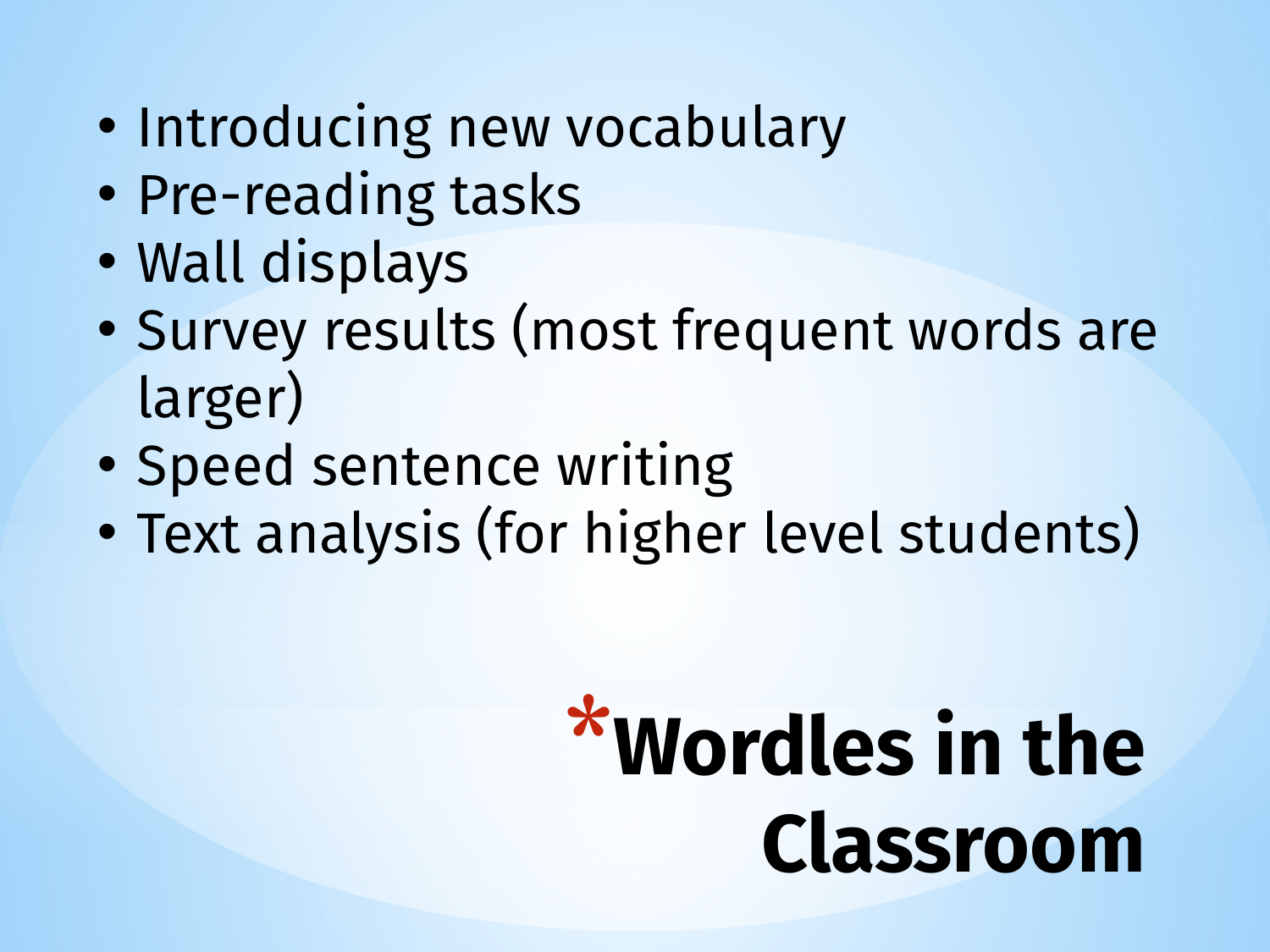

Introducing new vocabulary
Pre-reading tasks
Wall displays
Survey results (most frequent words are larger)
Speed sentence writing
Text analysis (for higher level students)

# Wordles in the Classroom